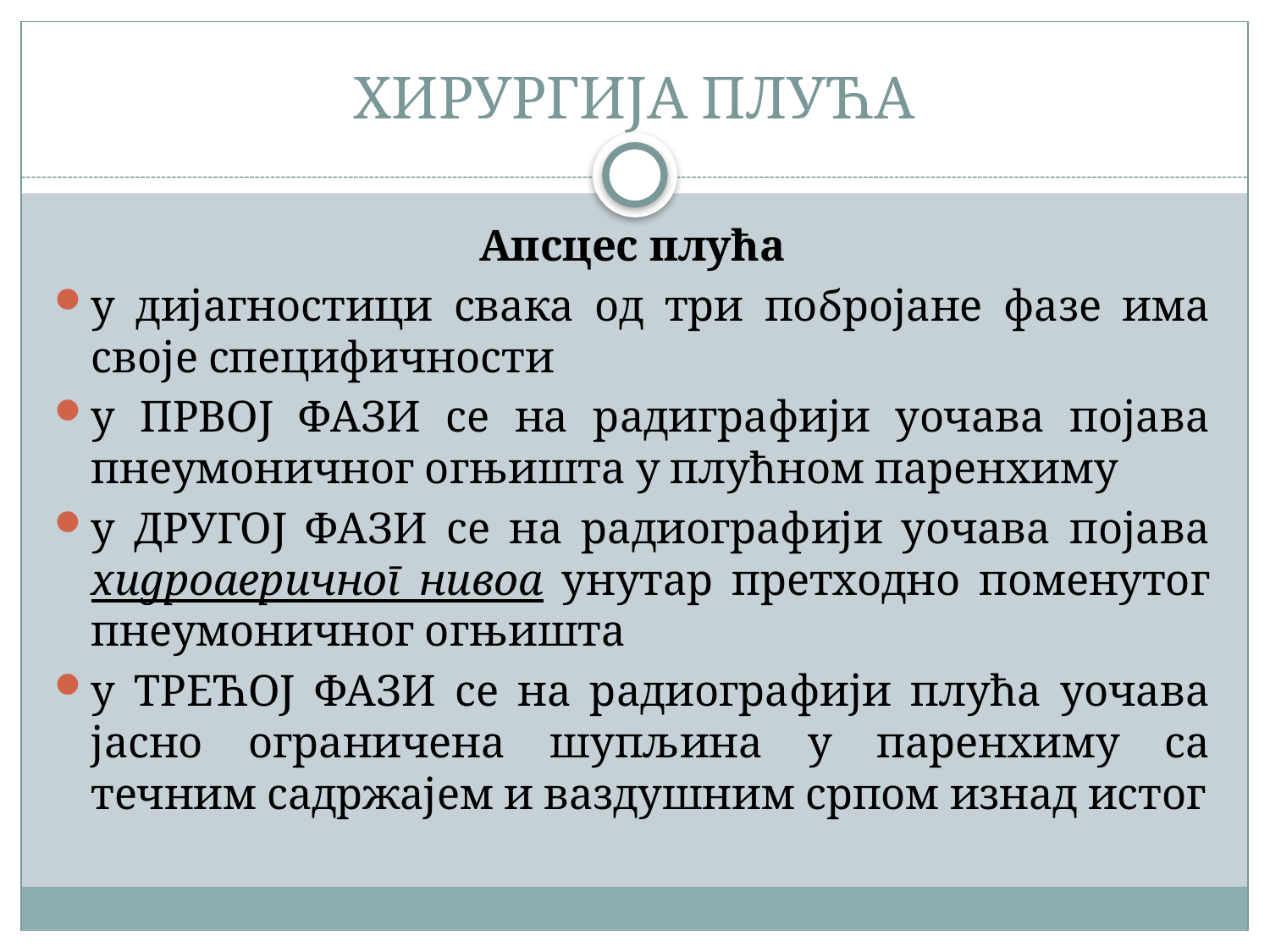

# ХИРУРГИЈА ПЛУЋА
Апсцес плућа
у дијагностици свака од три побројане фазе има своје специфичности
у ПРВОЈ ФАЗИ се на радиграфији уочава појава пнеумоничног огњишта у плућном паренхиму
у ДРУГОЈ ФАЗИ се на радиографији уочава појава хидроаеричног нивоа унутар претходно поменутог пнеумоничног огњишта
у ТРЕЋОЈ ФАЗИ се на радиографији плућа уочава јасно ограничена шупљина у паренхиму са течним садржајем и ваздушним српом изнад истог